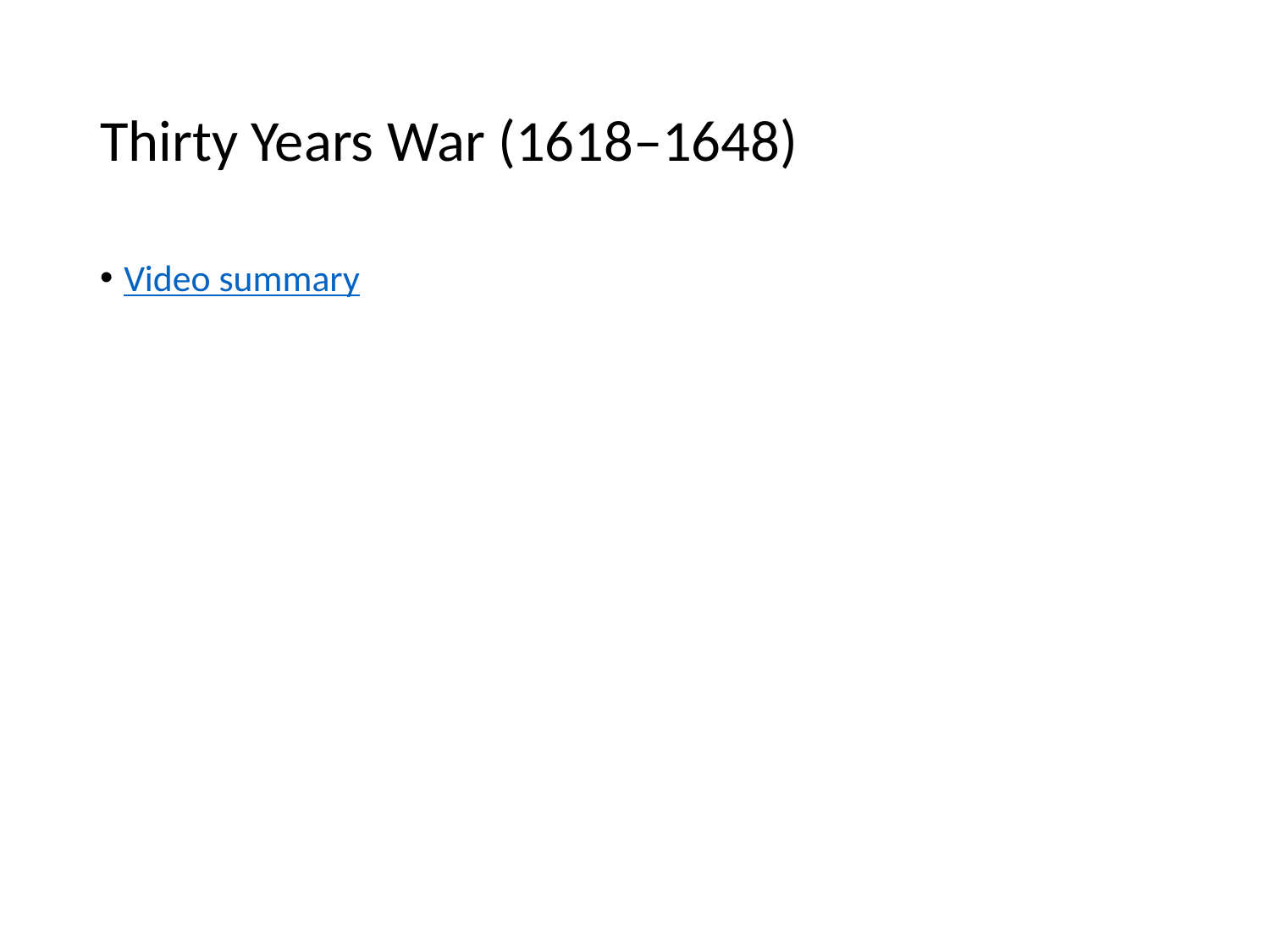

# Thirty Years War (1618–1648)
Video summary